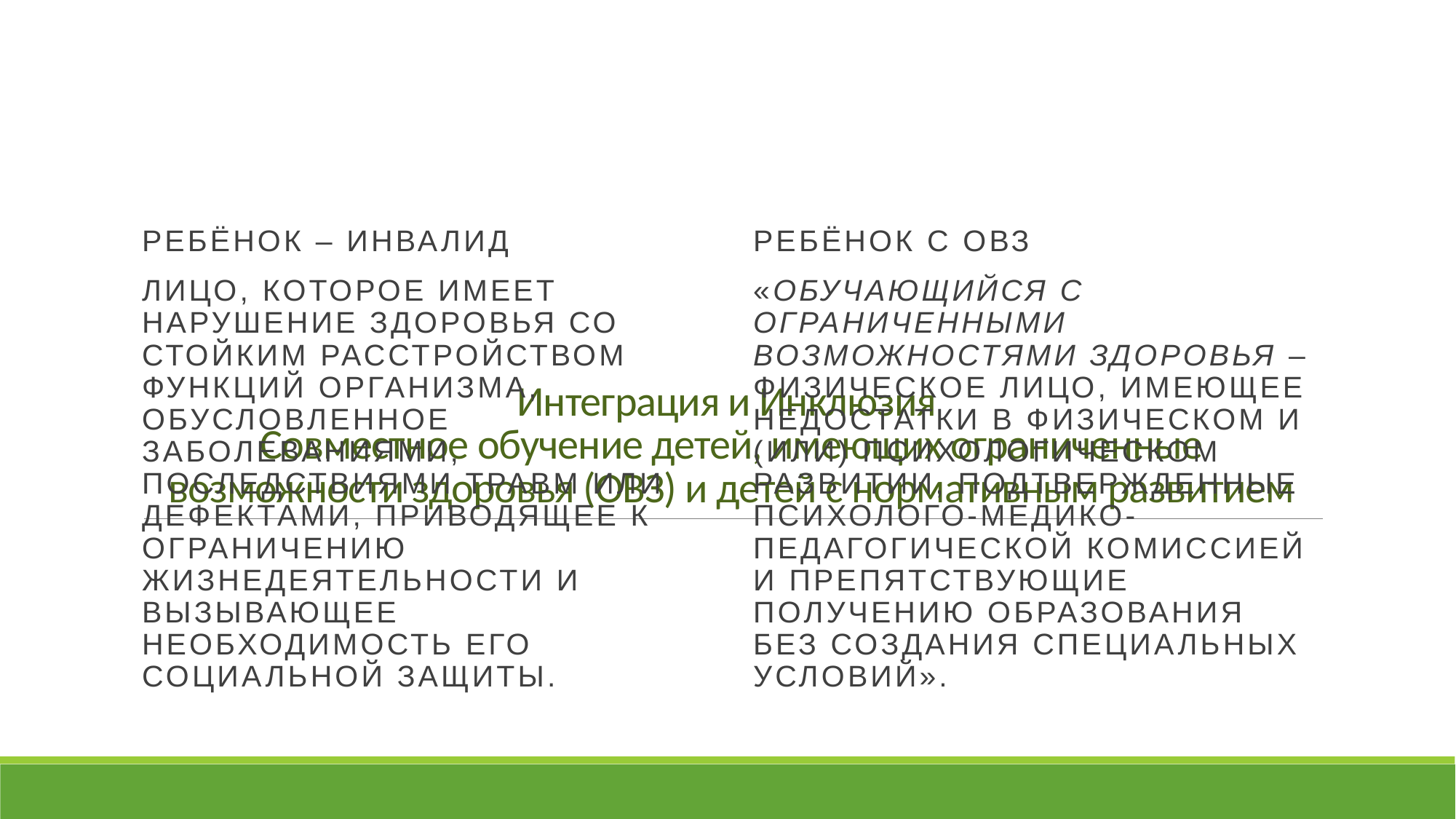

Интеграция и Инклюзия
Совместное обучение детей, имеющих ограниченные возможности здоровья (ОВЗ) и детей с нормативным развитием
Ребёнок – инвалид
лицо, которое имеет нарушение здоровья со стойким расстройством функций организма, обусловленное заболеваниями, последствиями травм или дефектами, приводящее к ограничению жизнедеятельности и вызывающее необходимость его социальной защиты.
Ребёнок с ОВЗ
«обучающийся с ограниченными возможностями здоровья – физическое лицо, имеющее недостатки в физическом и (или) психологическом развитии, подтвержденные психолого-медико-педагогической комиссией и препятствующие получению образования без создания специальных условий».